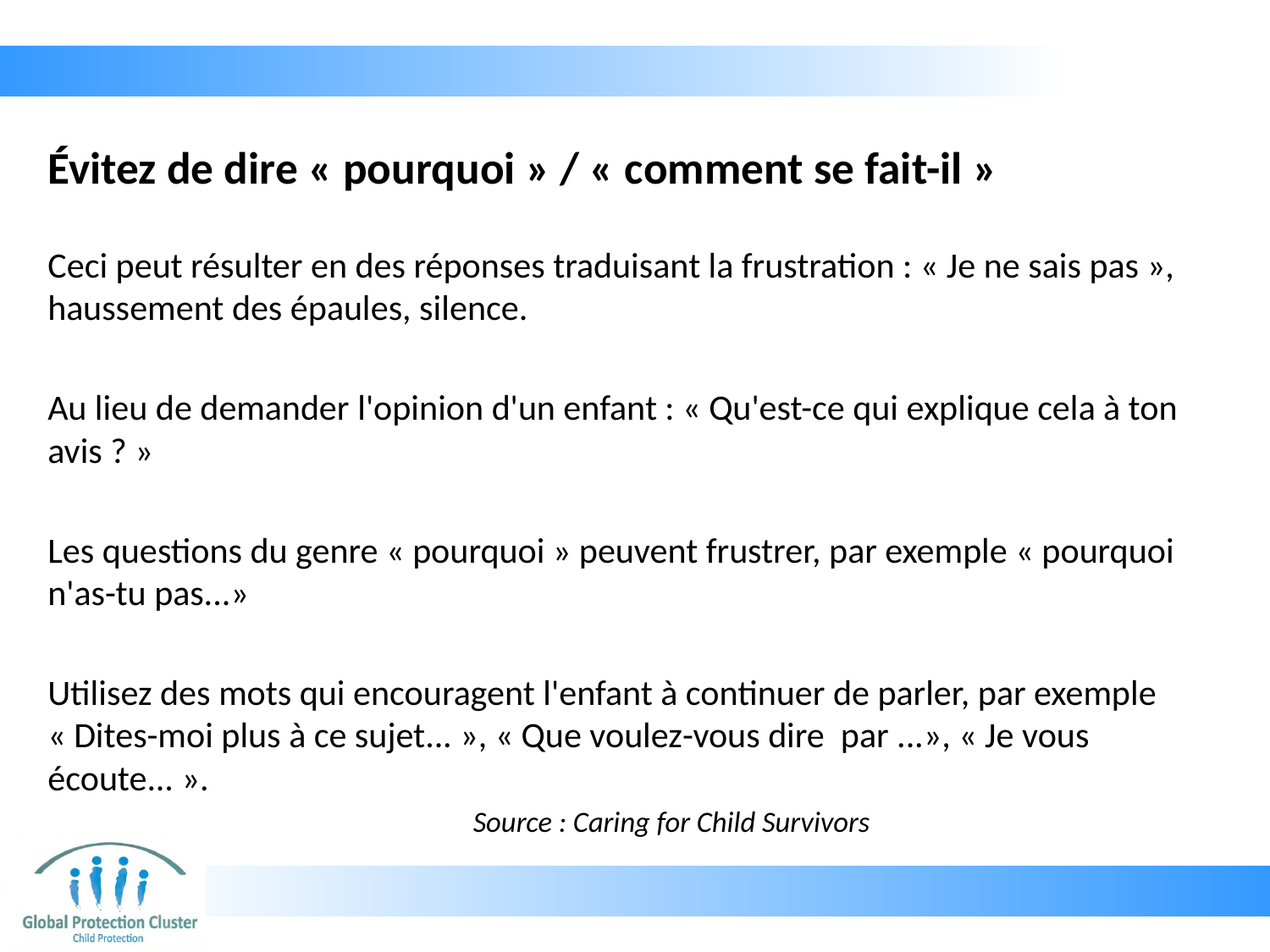

# Évitez de dire « pourquoi » / « comment se fait-il »
Ceci peut résulter en des réponses traduisant la frustration : « Je ne sais pas », haussement des épaules, silence.

Au lieu de demander l'opinion d'un enfant : « Qu'est-ce qui explique cela à ton avis ? »

Les questions du genre « pourquoi » peuvent frustrer, par exemple « pourquoi n'as-tu pas...»

Utilisez des mots qui encouragent l'enfant à continuer de parler, par exemple « Dites-moi plus à ce sujet... », « Que voulez-vous dire  par ...», « Je vous écoute... ».
Source : Caring for Child Survivors